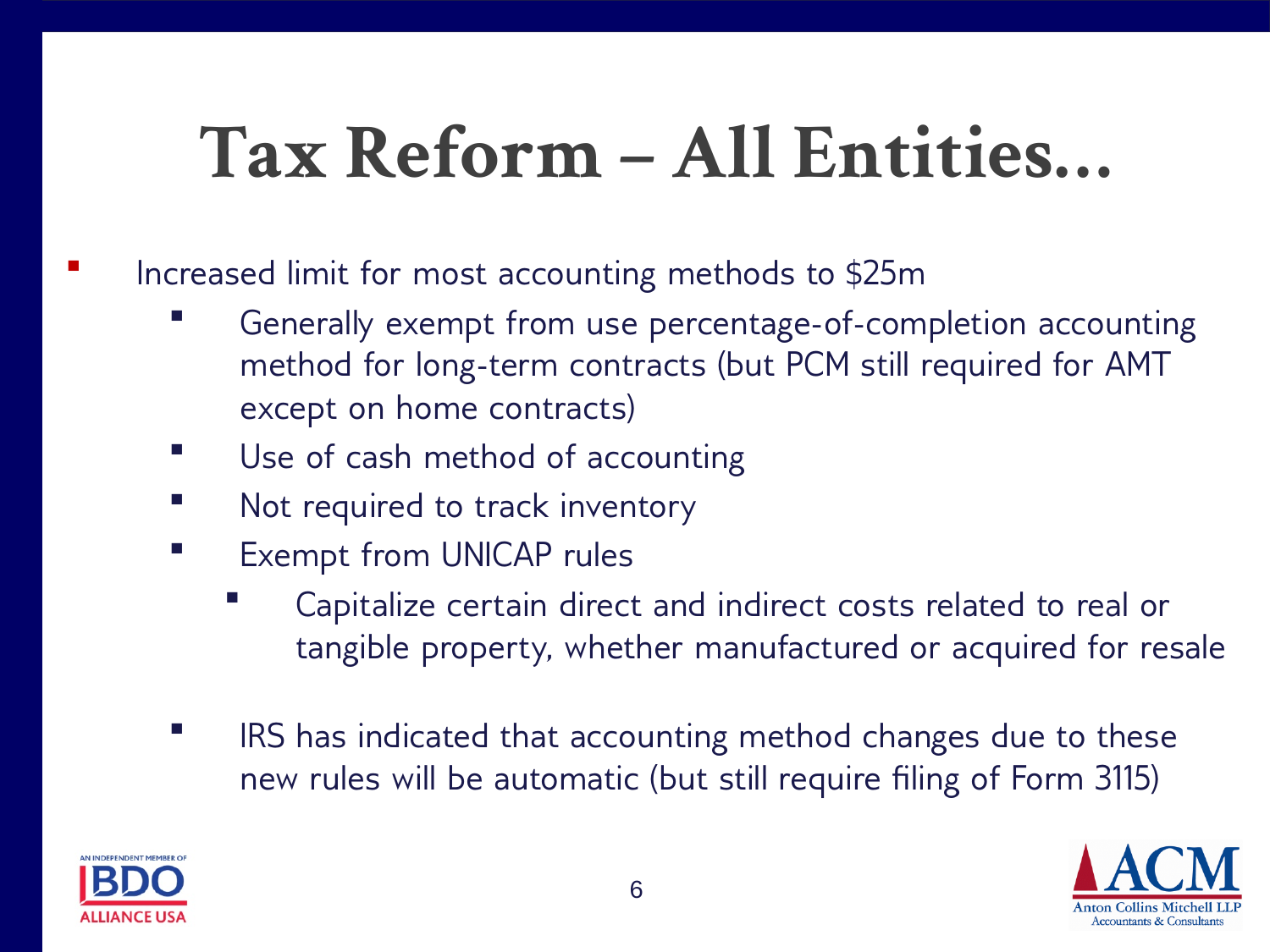

# Tax Reform – All Entities…
Increased limit for most accounting methods to $25m
Generally exempt from use percentage-of-completion accounting method for long-term contracts (but PCM still required for AMT except on home contracts)
Use of cash method of accounting
Not required to track inventory
Exempt from UNICAP rules
Capitalize certain direct and indirect costs related to real or tangible property, whether manufactured or acquired for resale

IRS has indicated that accounting method changes due to these new rules will be automatic (but still require filing of Form 3115)
6